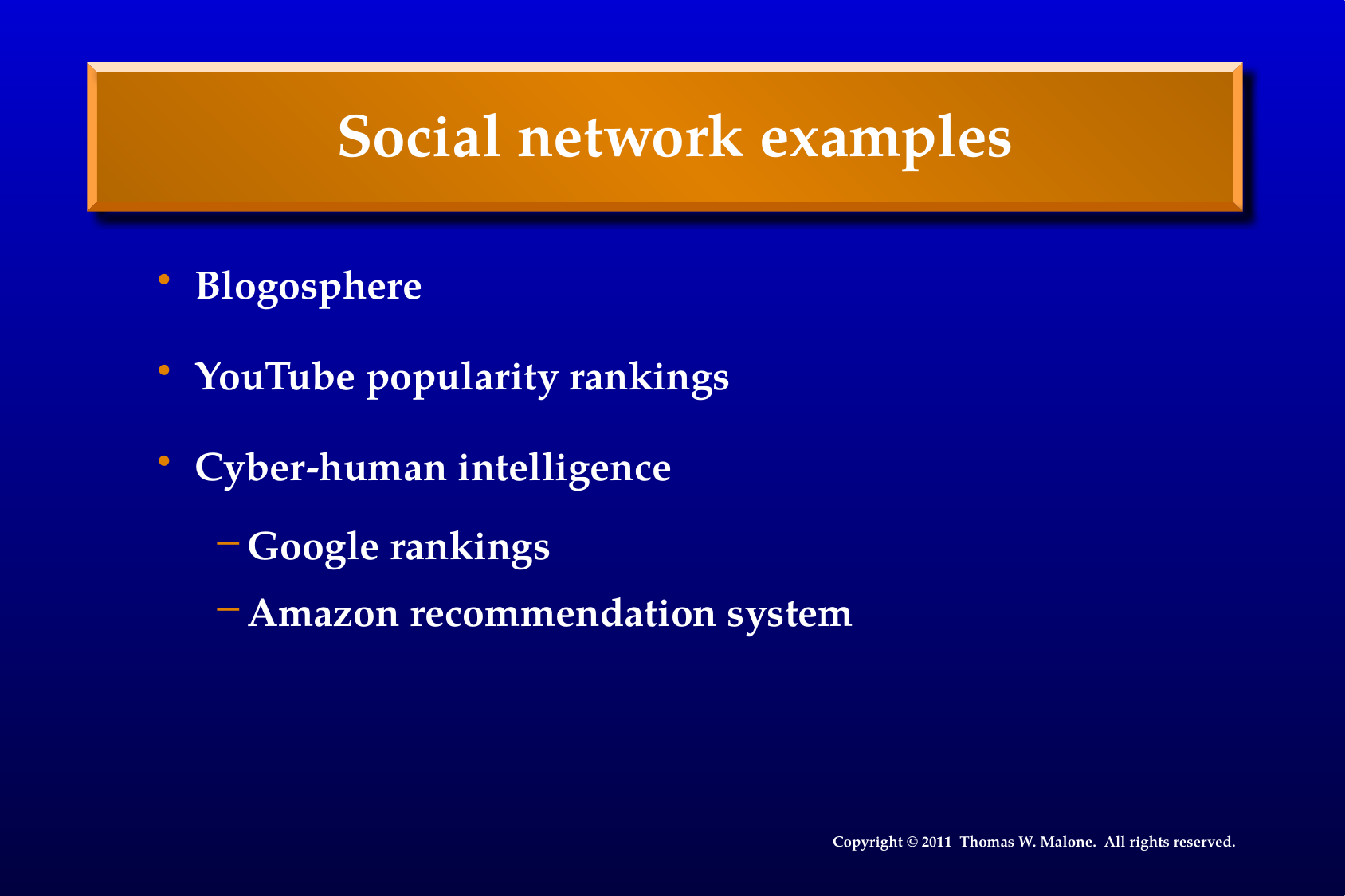

# Social network examples
Blogosphere
YouTube popularity rankings
Cyber-human intelligence
Google rankings
Amazon recommendation system